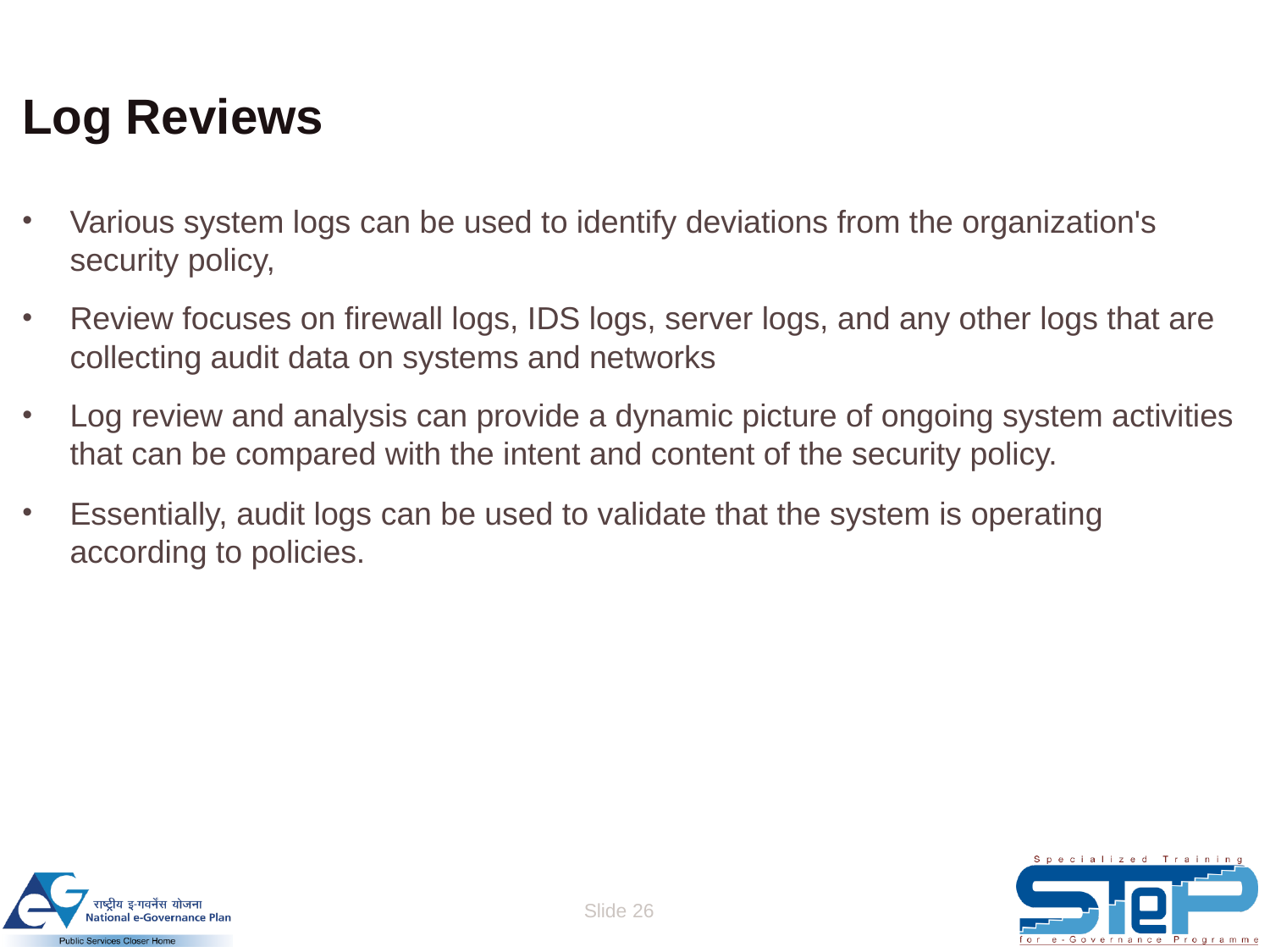

# Log Reviews
Various system logs can be used to identify deviations from the organization's security policy,
Review focuses on firewall logs, IDS logs, server logs, and any other logs that are collecting audit data on systems and networks
Log review and analysis can provide a dynamic picture of ongoing system activities that can be compared with the intent and content of the security policy.
Essentially, audit logs can be used to validate that the system is operating according to policies.